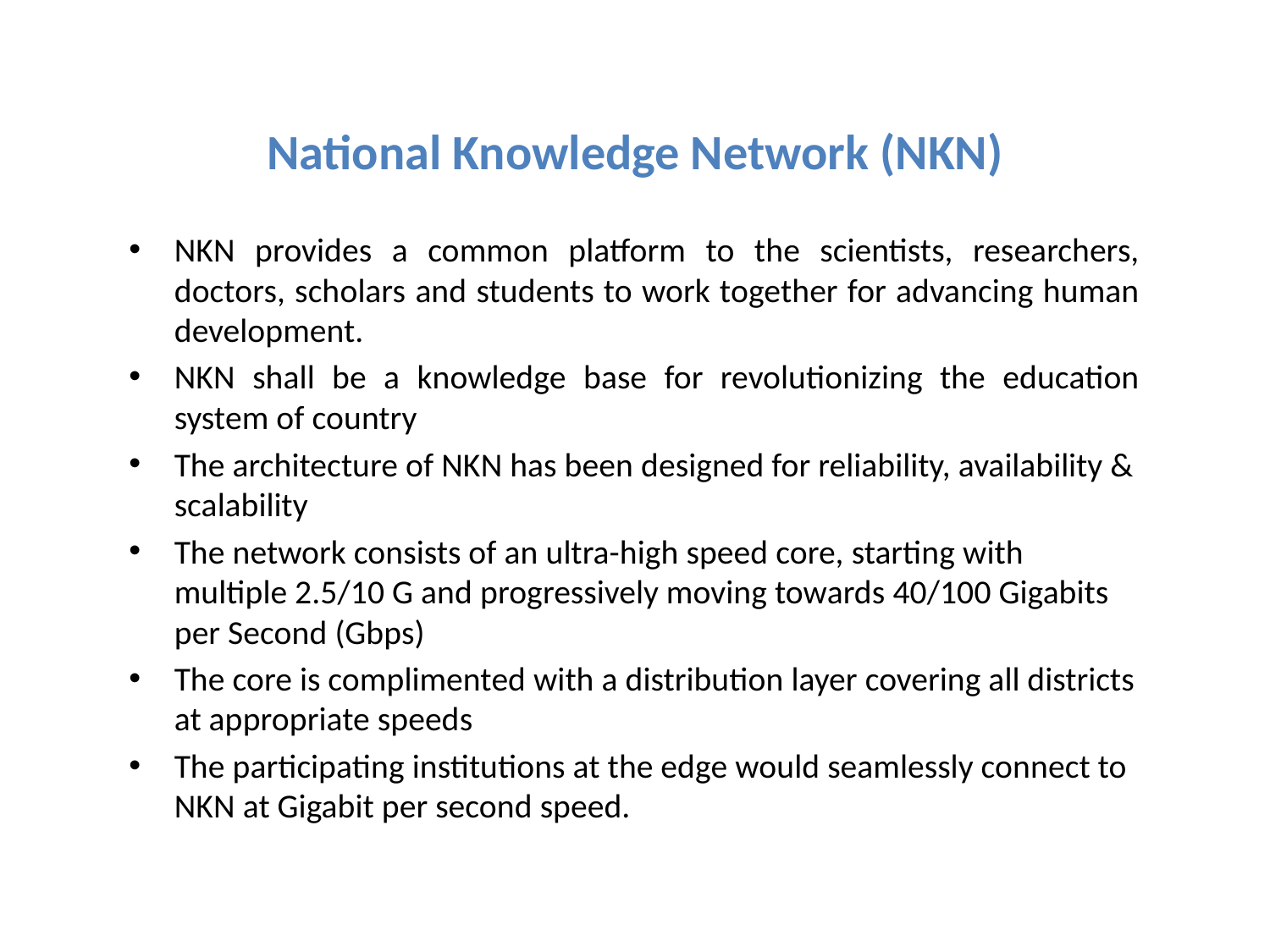

# National Knowledge Network (NKN)
NKN provides a common platform to the scientists, researchers, doctors, scholars and students to work together for advancing human development.
NKN shall be a knowledge base for revolutionizing the education system of country
The architecture of NKN has been designed for reliability, availability & scalability
The network consists of an ultra-high speed core, starting with multiple 2.5/10 G and progressively moving towards 40/100 Gigabits per Second (Gbps)
The core is complimented with a distribution layer covering all districts at appropriate speeds
The participating institutions at the edge would seamlessly connect to NKN at Gigabit per second speed.